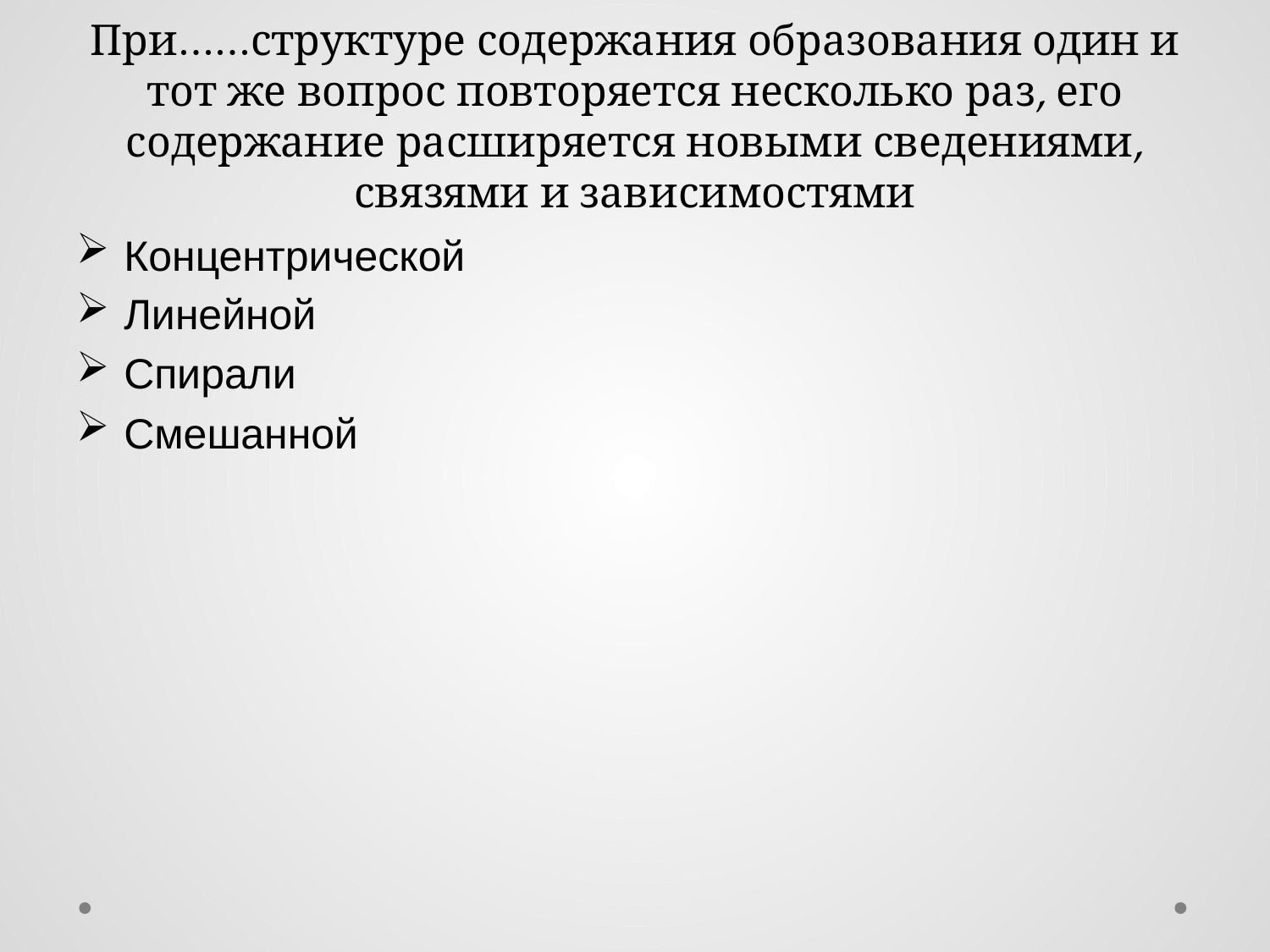

# При……структуре содержания образования один и тот же вопрос повторяется несколько раз, его содержание расширяется новыми сведениями, связями и зависимостями
Концентрической
Линейной
Спирали
Смешанной